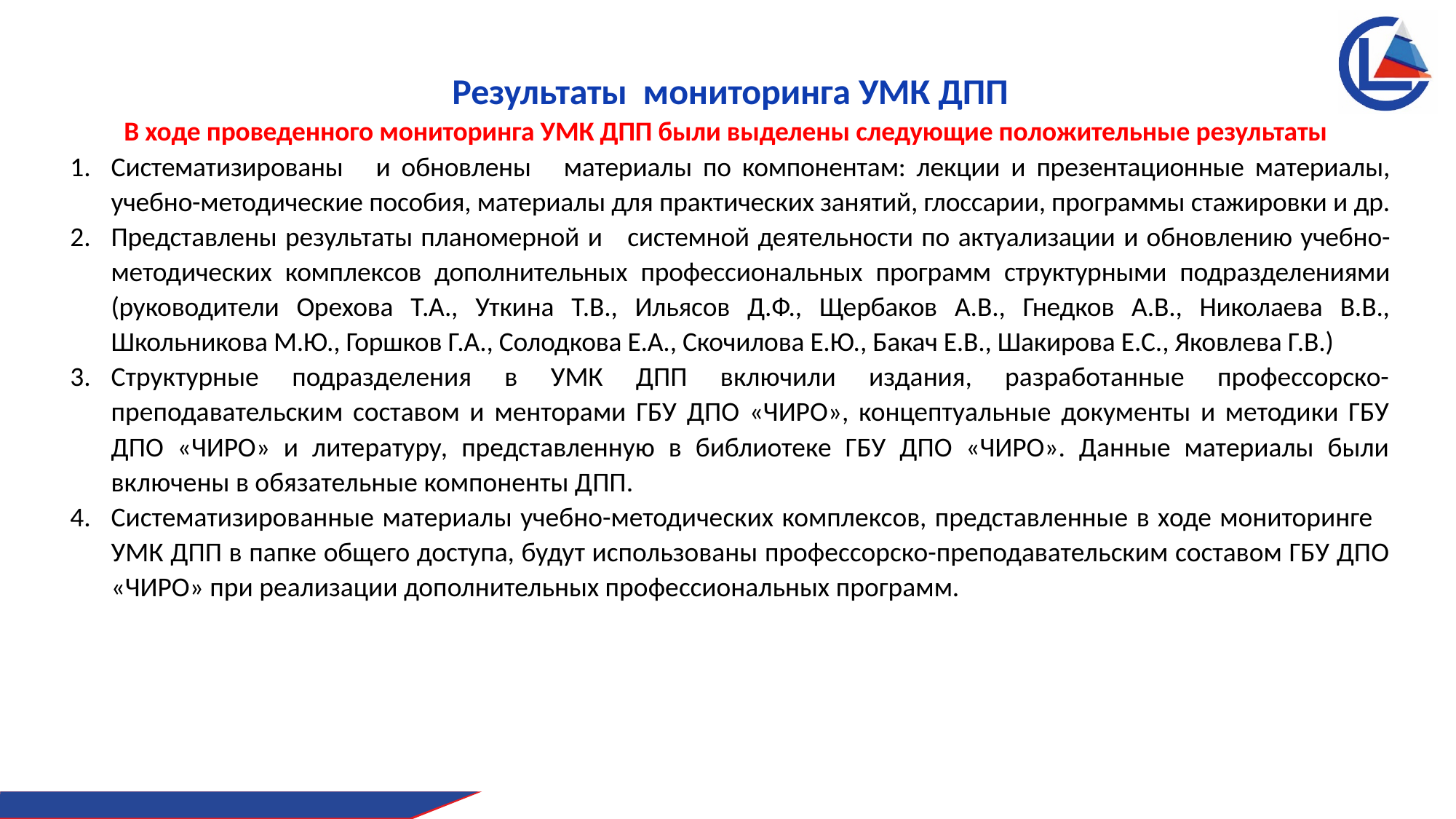

Результаты  мониторинга УМК ДПП
В ходе проведенного мониторинга УМК ДПП были выделены следующие положительные результаты
Систематизированы   и обновлены   материалы по компонентам: лекции и презентационные материалы, учебно-методические пособия, материалы для практических занятий, глоссарии, программы стажировки и др.
Представлены результаты планомерной и   системной деятельности по актуализации и обновлению учебно-методических комплексов дополнительных профессиональных программ структурными подразделениями (руководители Орехова Т.А., Уткина Т.В., Ильясов Д.Ф., Щербаков А.В., Гнедков А.В., Николаева В.В., Школьникова М.Ю., Горшков Г.А., Солодкова Е.А., Скочилова Е.Ю., Бакач Е.В., Шакирова Е.С., Яковлева Г.В.)
Структурные подразделения в УМК ДПП включили издания, разработанные профессорско-преподавательским составом и менторами ГБУ ДПО «ЧИРО», концептуальные документы и методики ГБУ ДПО «ЧИРО» и литературу, представленную в библиотеке ГБУ ДПО «ЧИРО». Данные материалы были включены в обязательные компоненты ДПП.
Систематизированные материалы учебно-методических комплексов, представленные в ходе мониторинге   УМК ДПП в папке общего доступа, будут использованы профессорско-преподавательским составом ГБУ ДПО «ЧИРО» при реализации дополнительных профессиональных программ.